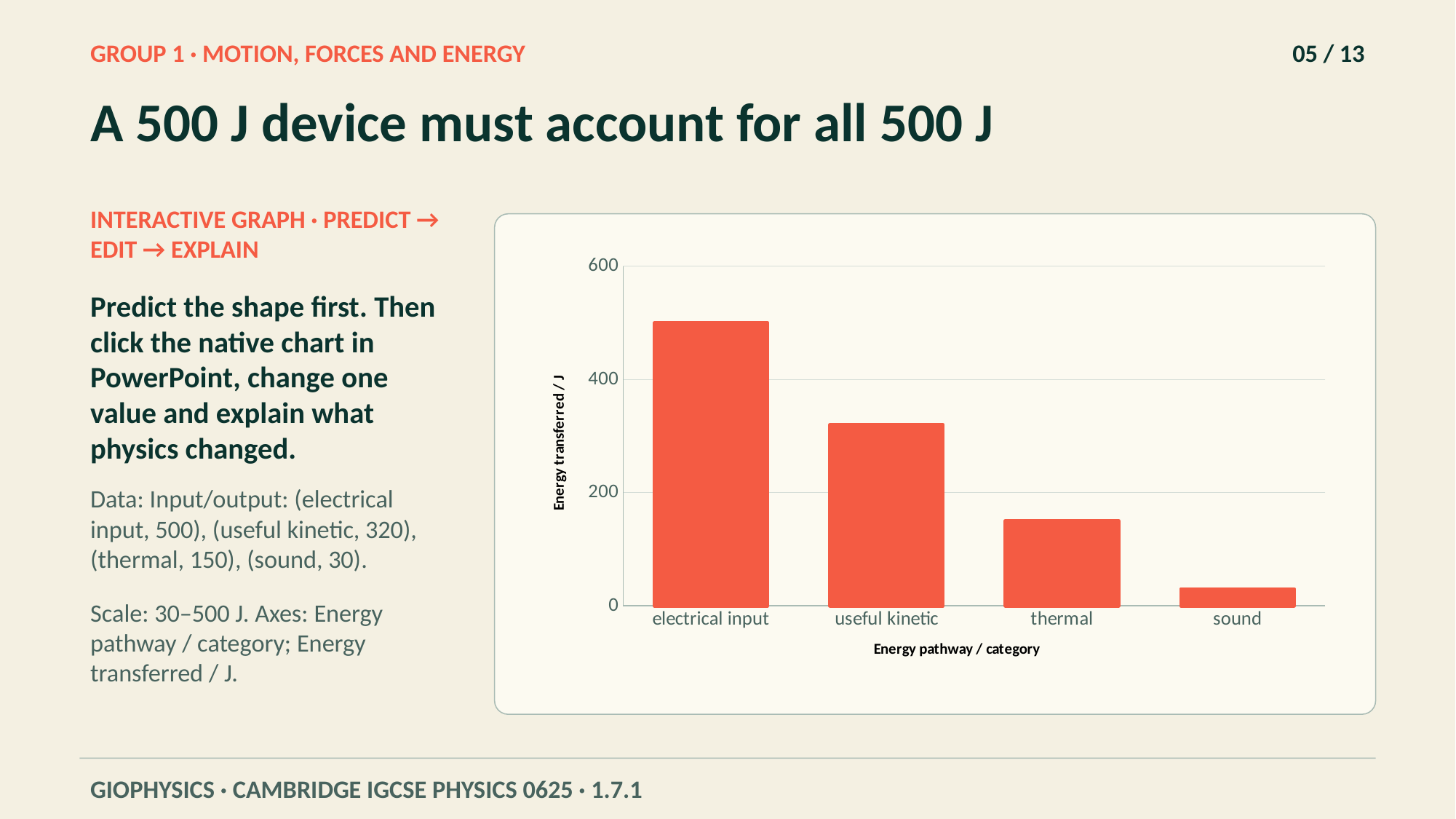

GROUP 1 · MOTION, FORCES AND ENERGY
05 / 13
A 500 J device must account for all 500 J
INTERACTIVE GRAPH · PREDICT → EDIT → EXPLAIN

### Chart

| Category |  |
|---|---|
| electrical input | 500.0 |
| useful kinetic | 320.0 |
| thermal | 150.0 |
| sound | 30.0 |
Predict the shape first. Then click the native chart in PowerPoint, change one value and explain what physics changed.
Data: Input/output: (electrical input, 500), (useful kinetic, 320), (thermal, 150), (sound, 30).
Scale: 30–500 J. Axes: Energy pathway / category; Energy transferred / J.

GIOPHYSICS · CAMBRIDGE IGCSE PHYSICS 0625 · 1.7.1